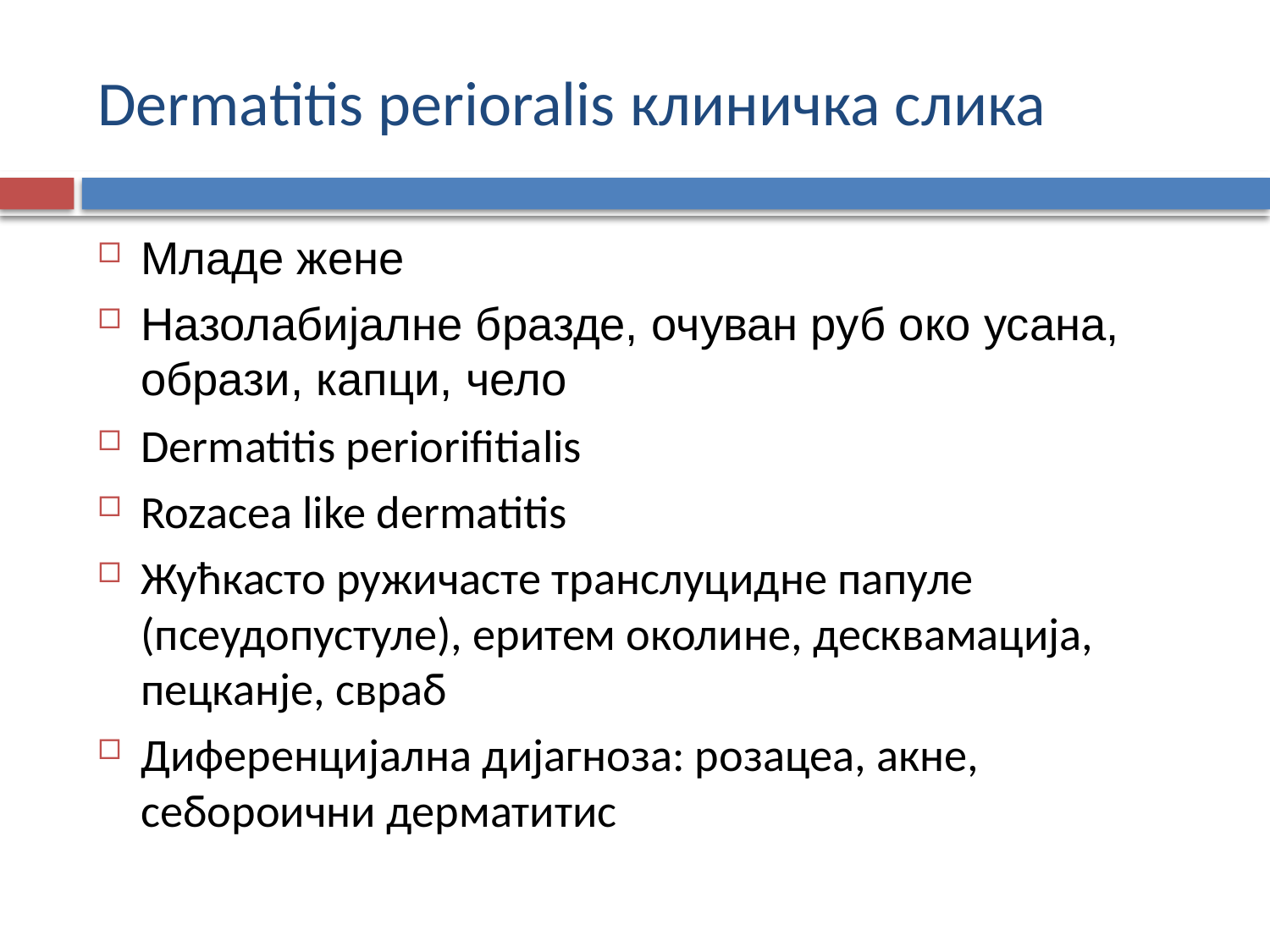

# Dermatitis perioralis клиничка слика
Младе жене
Назолабијалне бразде, очуван руб око усана, образи, капци, чело
Dermatitis periorifitialis
Rozacea like dermatitis
Жућкасто ружичасте транслуцидне папуле (псеудопустуле), еритем околине, десквамација, пецканје, свраб
Диференцијална дијагноза: розацеа, акне, себороични дерматитис